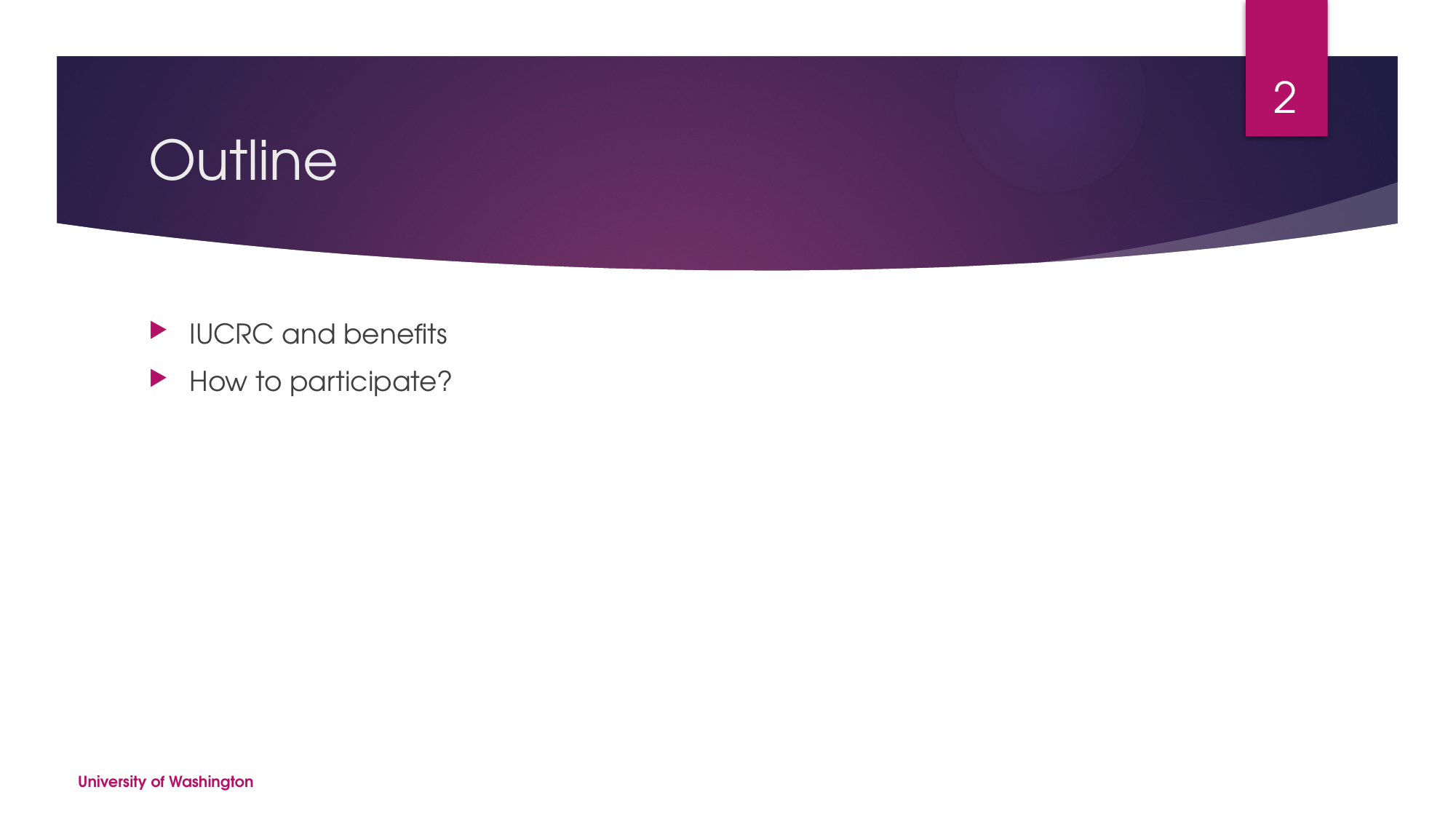

2
# Outline
IUCRC and benefits
How to participate?

University of Washington